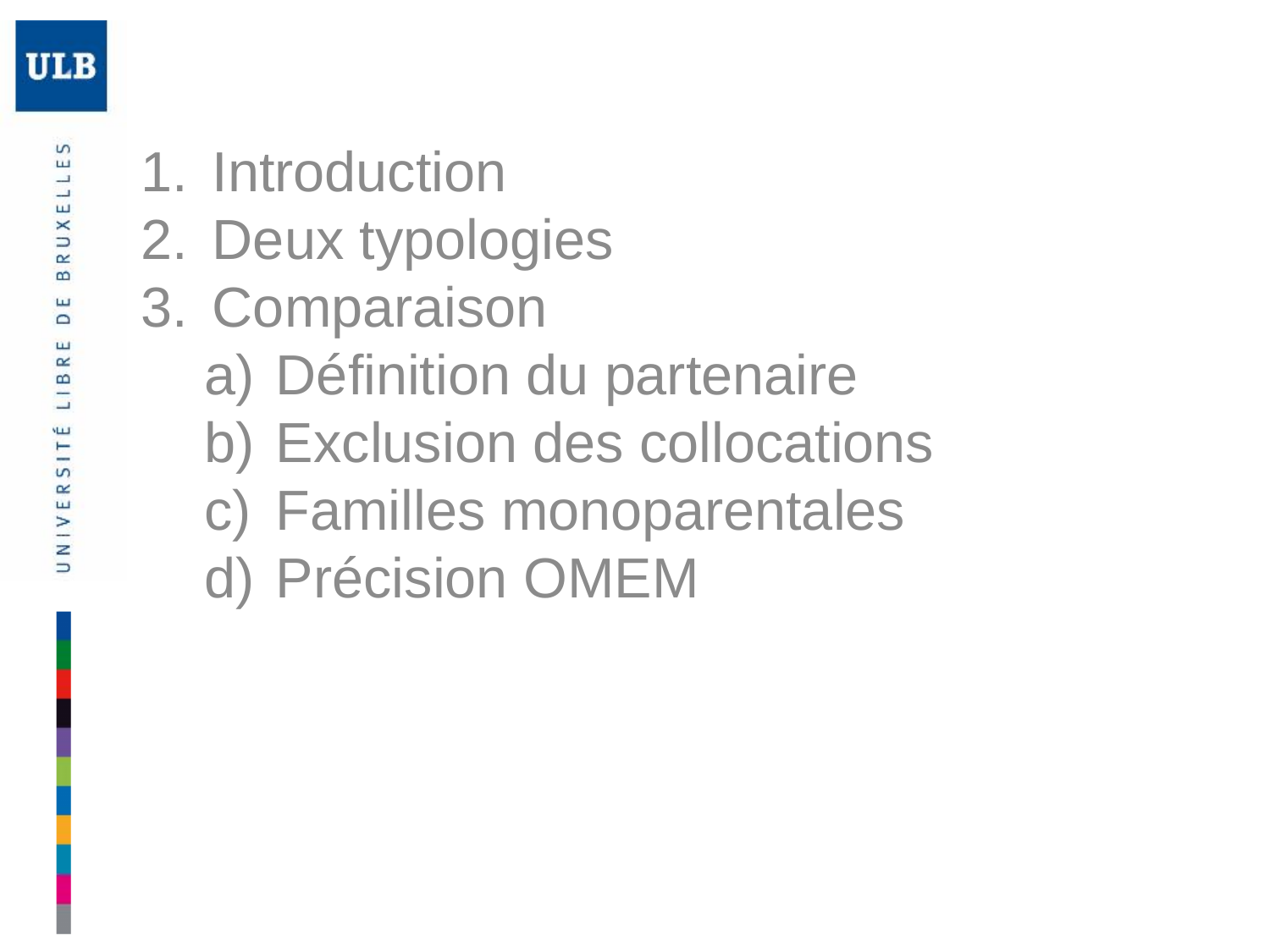

Introduction
Deux typologies
Comparaison
Définition du partenaire
Exclusion des collocations
Familles monoparentales
Précision OMEM